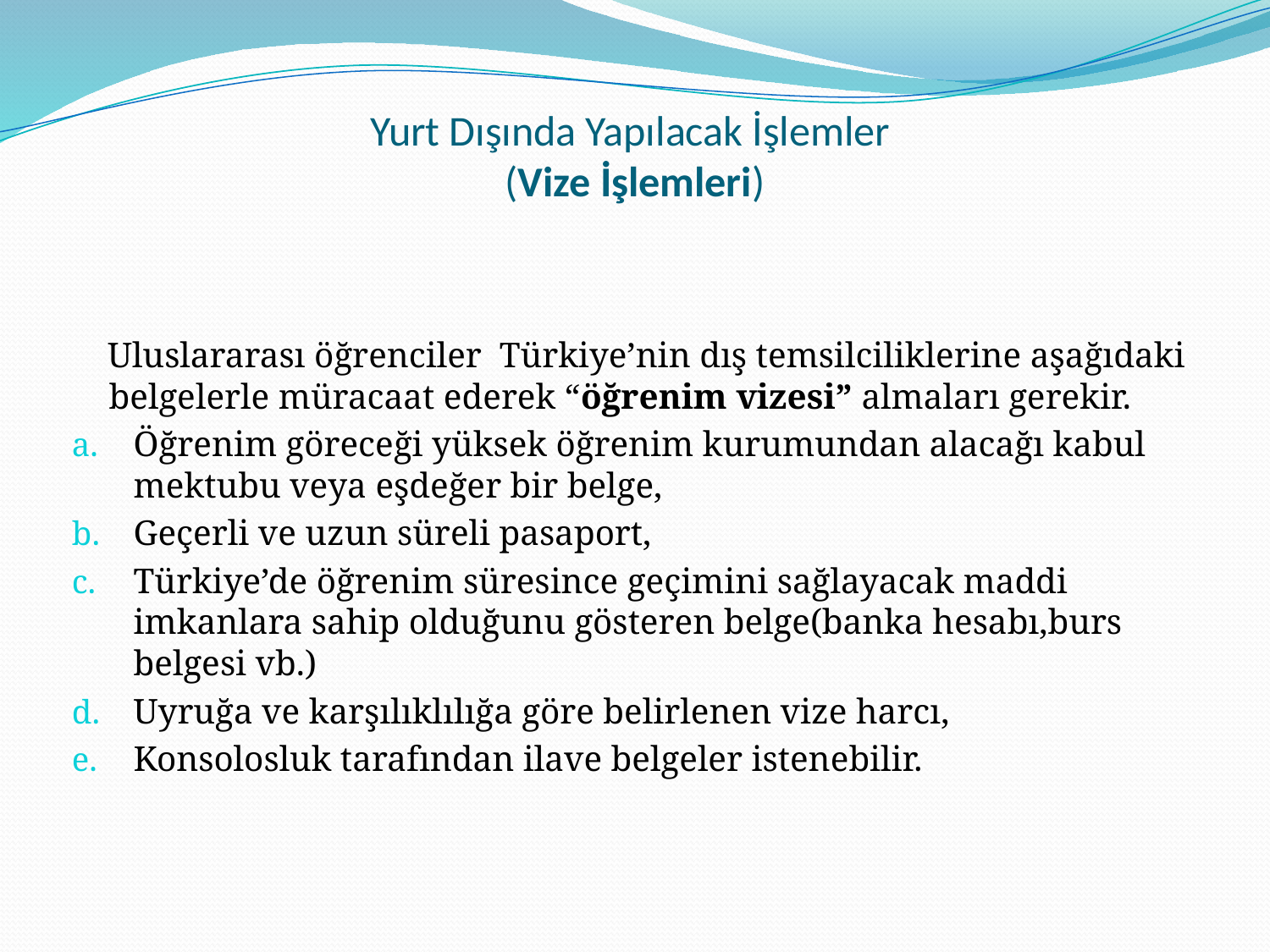

# Yurt Dışında Yapılacak İşlemler (Vize İşlemleri)
    Uluslararası öğrenciler  Türkiye’nin dış temsilciliklerine aşağıdaki belgelerle müracaat ederek “öğrenim vizesi” almaları gerekir.
Öğrenim göreceği yüksek öğrenim kurumundan alacağı kabul mektubu veya eşdeğer bir belge,
Geçerli ve uzun süreli pasaport,
Türkiye’de öğrenim süresince geçimini sağlayacak maddi imkanlara sahip olduğunu gösteren belge(banka hesabı,burs belgesi vb.)
Uyruğa ve karşılıklılığa göre belirlenen vize harcı,
Konsolosluk tarafından ilave belgeler istenebilir.